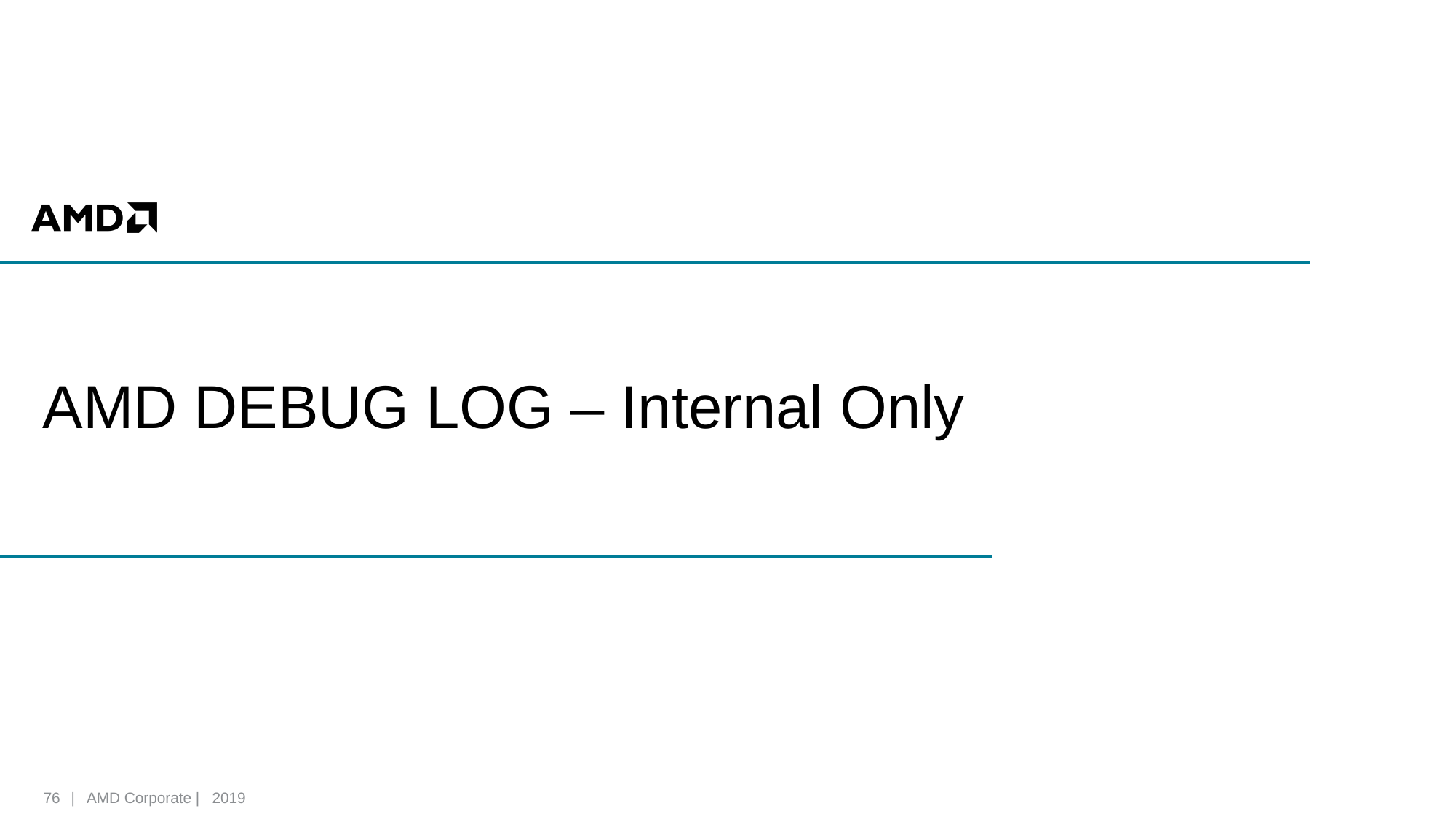

# AMD DEBUG LOG – Internal Only

76
|   AMD Corporate |   2019